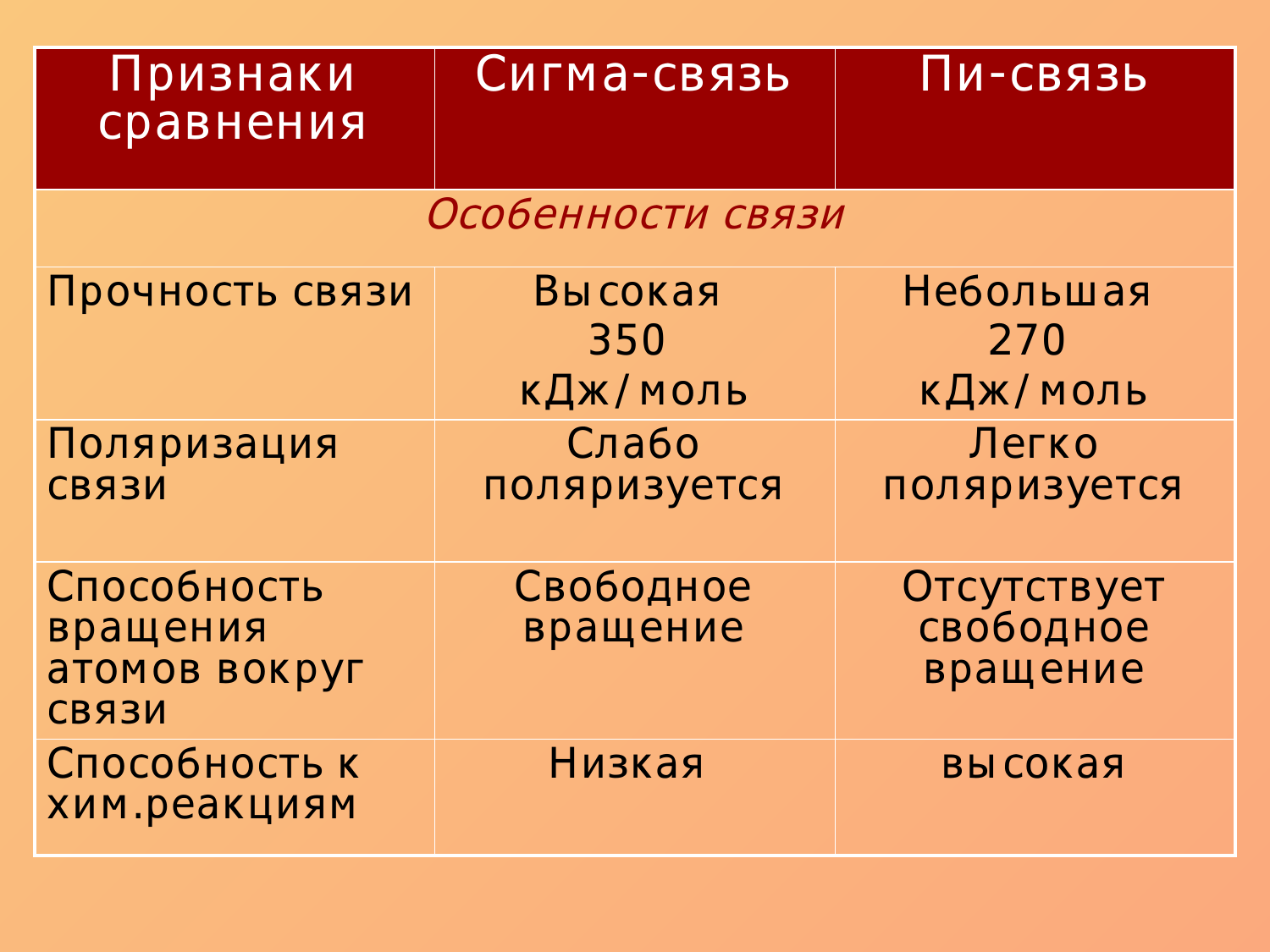

| Признаки сравнения | Сигма-связь | Пи-связь |
| --- | --- | --- |
| Особенности связи |  |  |
| Прочность связи | Высокая 350 кДж/моль | Небольшая 270 кДж/моль |
| Поляризация связи | Слабо поляризуется | Легко поляризуется |
| Способность вращения атомов вокруг связи | Свободное вращение | Отсутствует свободное вращение |
| Способность к хим.реакциям | Низкая | высокая |